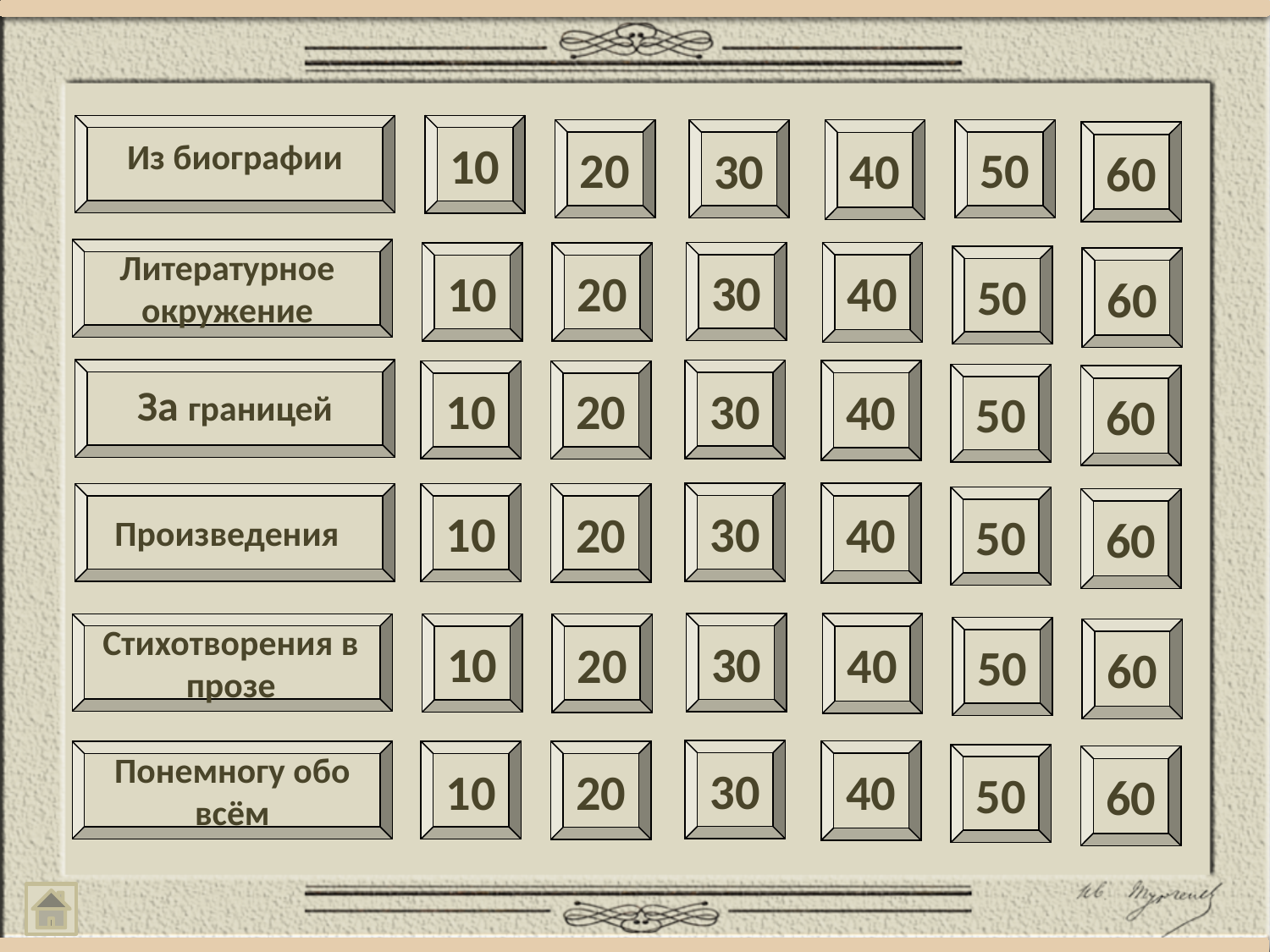

10
20
30
40
50
60
Из биографии
Литературное окружение

30
40
10
20
50
60

30
40
10
20
50
60
За границей
30
40

10
20
50
60
Произведения
30
40
Стихотворения в прозе

10
20
50
60
30
40
10
20

Понемногу обо всём
50
60